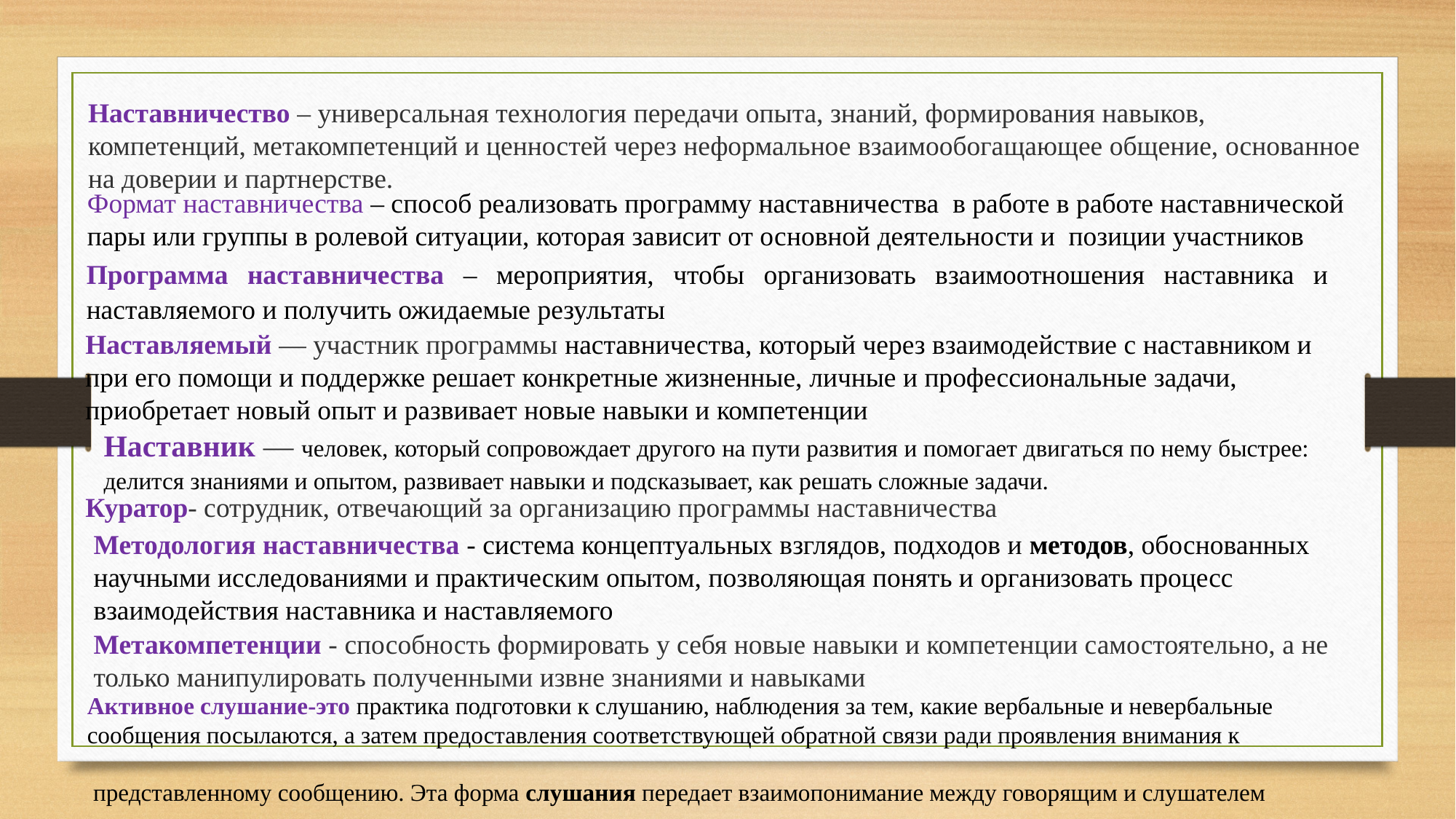

Наставничество – универсальная технология передачи опыта, знаний, формирования навыков, компетенций, метакомпетенций и ценностей через неформальное взаимообогащающее общение, основанное на доверии и партнерстве.
Формат наставничества – способ реализовать программу наставничества  в работе в работе наставнической пары или группы в ролевой ситуации, которая зависит от основной деятельности и  позиции участников
Программа наставничества – мероприятия, чтобы организовать взаимоотношения наставника и наставляемого и получить ожидаемые результаты
Наставляемый — участник программы наставничества, который через взаимодействие с наставником и при его помощи и поддержке решает конкретные жизненные, личные и профессиональные задачи, приобретает новый опыт и развивает новые навыки и компетенции
Наставник — человек, который сопровождает другого на пути развития и помогает двигаться по нему быстрее: делится знаниями и опытом, развивает навыки и подсказывает, как решать сложные задачи.
Куратор- сотрудник, отвечающий за организацию программы наставничества
Методология наставничества - система концептуальных взглядов, подходов и методов, обоснованных научными исследованиями и практическим опытом, позволяющая понять и организовать процесс взаимодействия наставника и наставляемого
Метакомпетенции - способность формировать у себя новые навыки и компетенции самостоятельно, а не только манипулировать полученными извне знаниями и навыками
Активное слушание-это практика подготовки к слушанию, наблюдения за тем, какие вербальные и невербальные сообщения посылаются, а затем предоставления соответствующей обратной связи ради проявления внимания к

 представленному сообщению. Эта форма слушания передает взаимопонимание между говорящим и слушателем